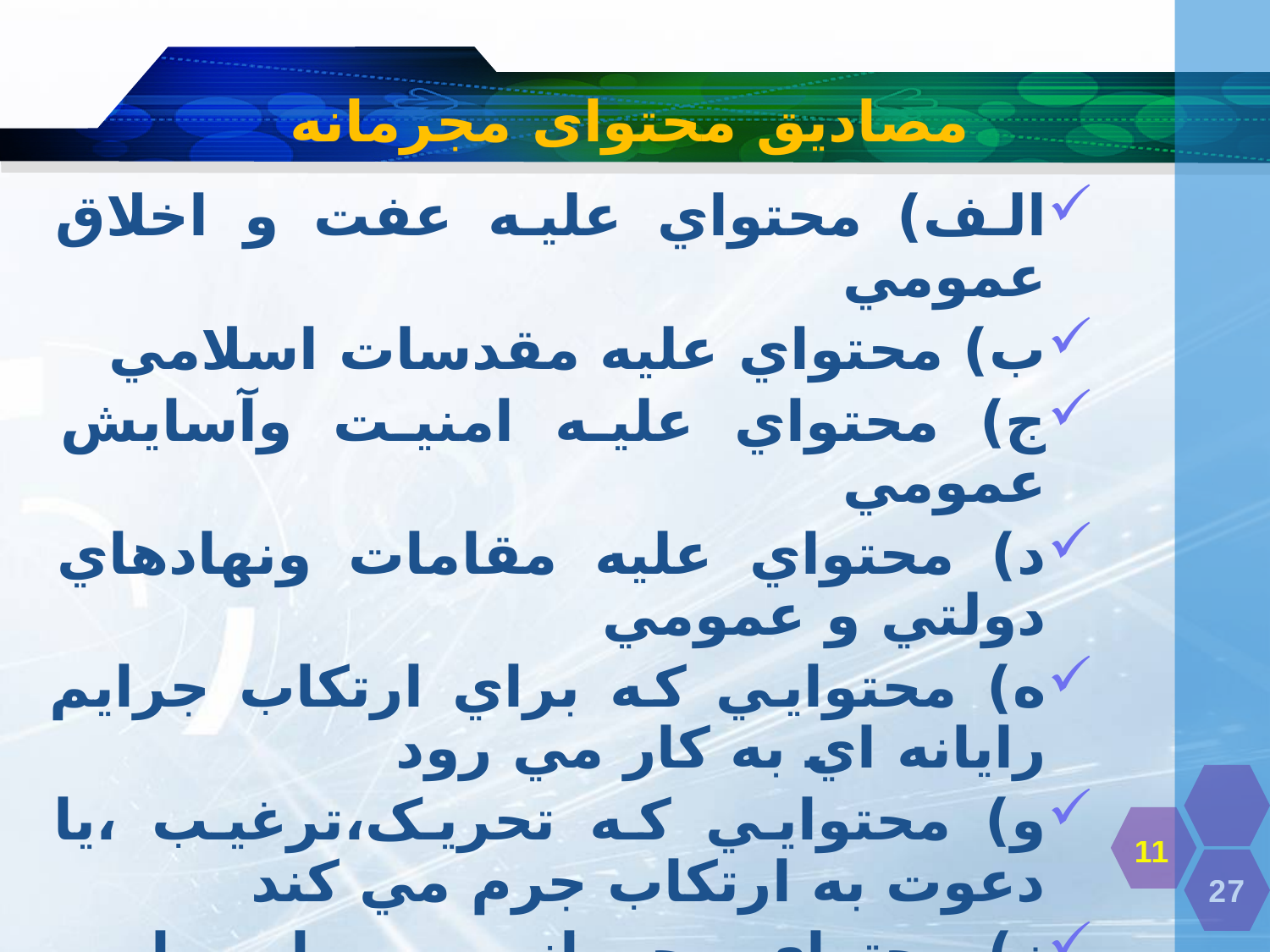

# مصادیق محتوای مجرمانه
الف) محتواي عليه عفت و اخلاق عمومي
ب) محتواي عليه مقدسات اسلامي
ج) محتواي عليه امنيت وآسايش عمومي
د) محتواي عليه مقامات ونهادهاي دولتي و عمومي
ه) محتوايي که براي ارتکاب جرايم رايانه اي به کار مي رود
و) محتوايي که تحريک،ترغيب ،يا دعوت به ارتکاب جرم مي کند
ز) محتواي مجرمانه مربوط به امور سمعي و بصري و مالکيت معنوي
ح) محتوای مجرمانه مرتبط با انتخابات مجلس شورای اسلامی و مجلس خبرگان رهبری
ط) محتوای مجرمانه مرتبط با انتخابات ریاست جمهوری
11
27